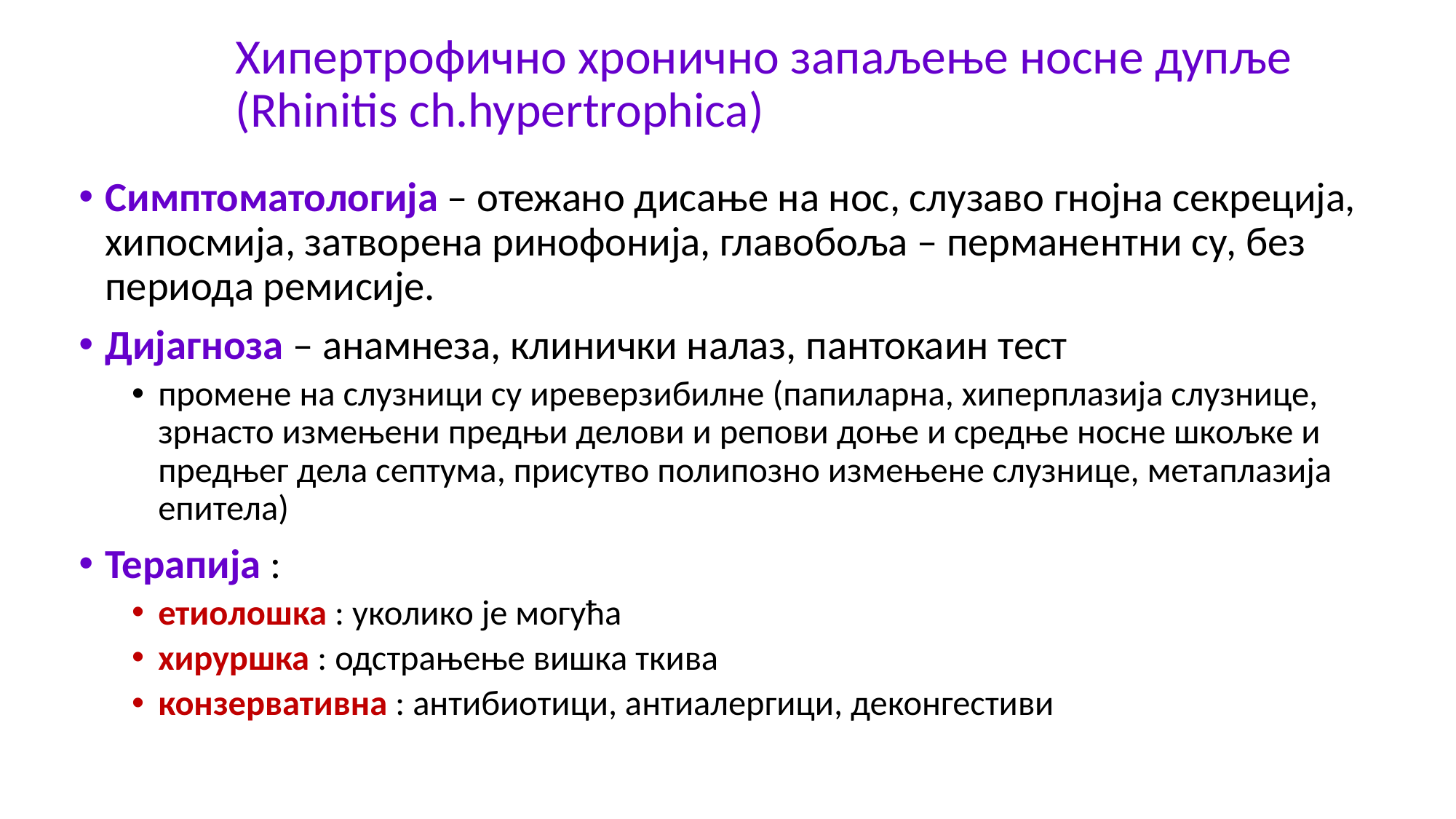

# Хипертрофично хронично запаљење носне дупље (Rhinitis ch.hypertrophica)
Симптоматологија – отежано дисање на нос, слузаво гнојна секреција, хипосмија, затворена ринофонија, главобоља – перманентни су, без периода ремисије.
Дијагноза – анамнеза, клинички налаз, пантокаин тест
промене на слузници су иреверзибилне (папиларна, хиперплазија слузнице, зрнасто измењени предњи делови и репови доње и средње носне шкољке и предњег дела септума, присутво полипозно измењене слузнице, метаплазија епитела)
Терапија :
етиолошка : уколико је могућа
хируршка : одстрањење вишка ткива
конзервативна : антибиотици, антиалергици, деконгестиви